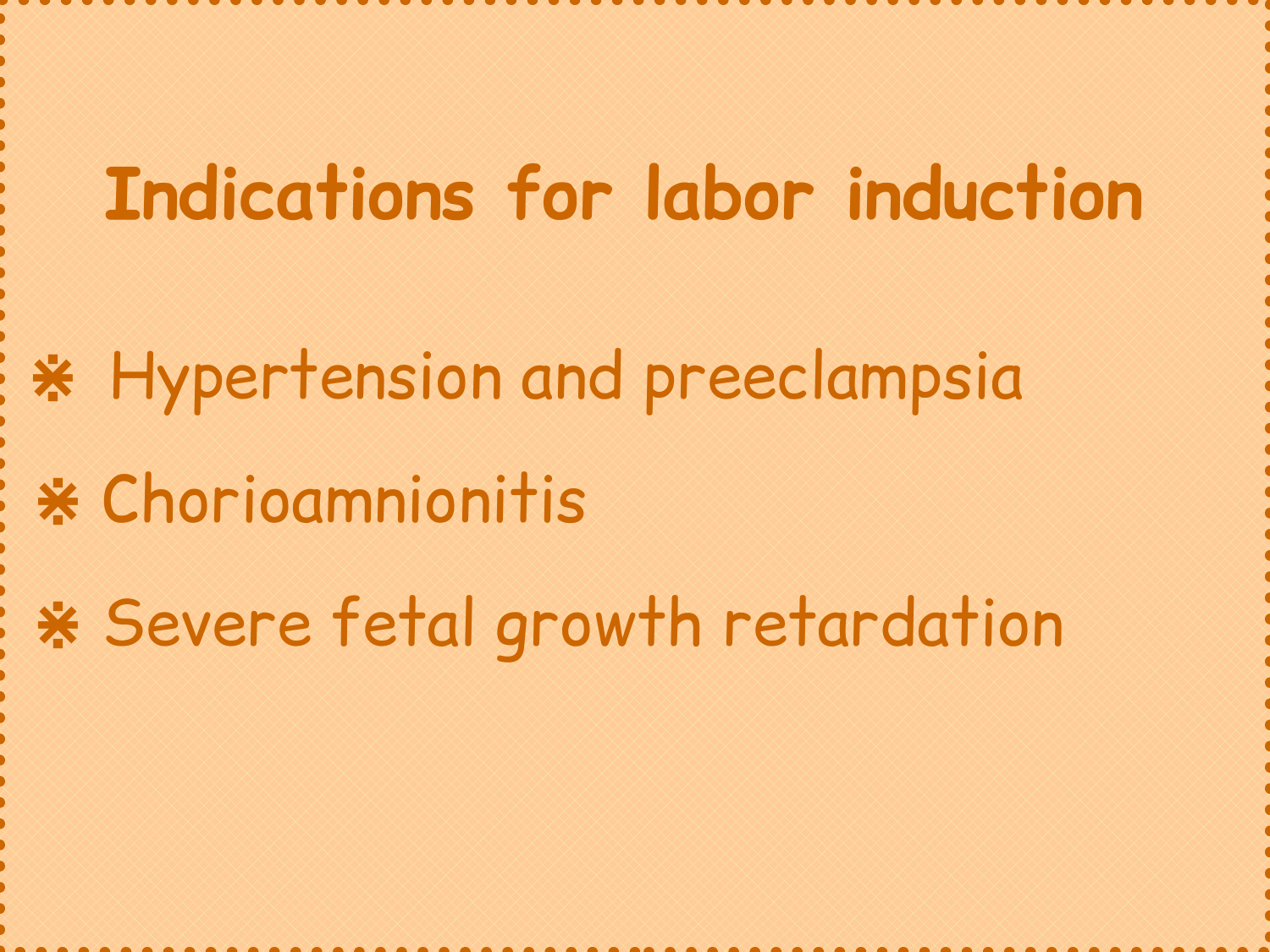

Indications for labor induction

 ⋇  Hypertension and preeclampsia

 ⋇ Chorioamnionitis

 ⋇ Severe fetal growth retardation

#